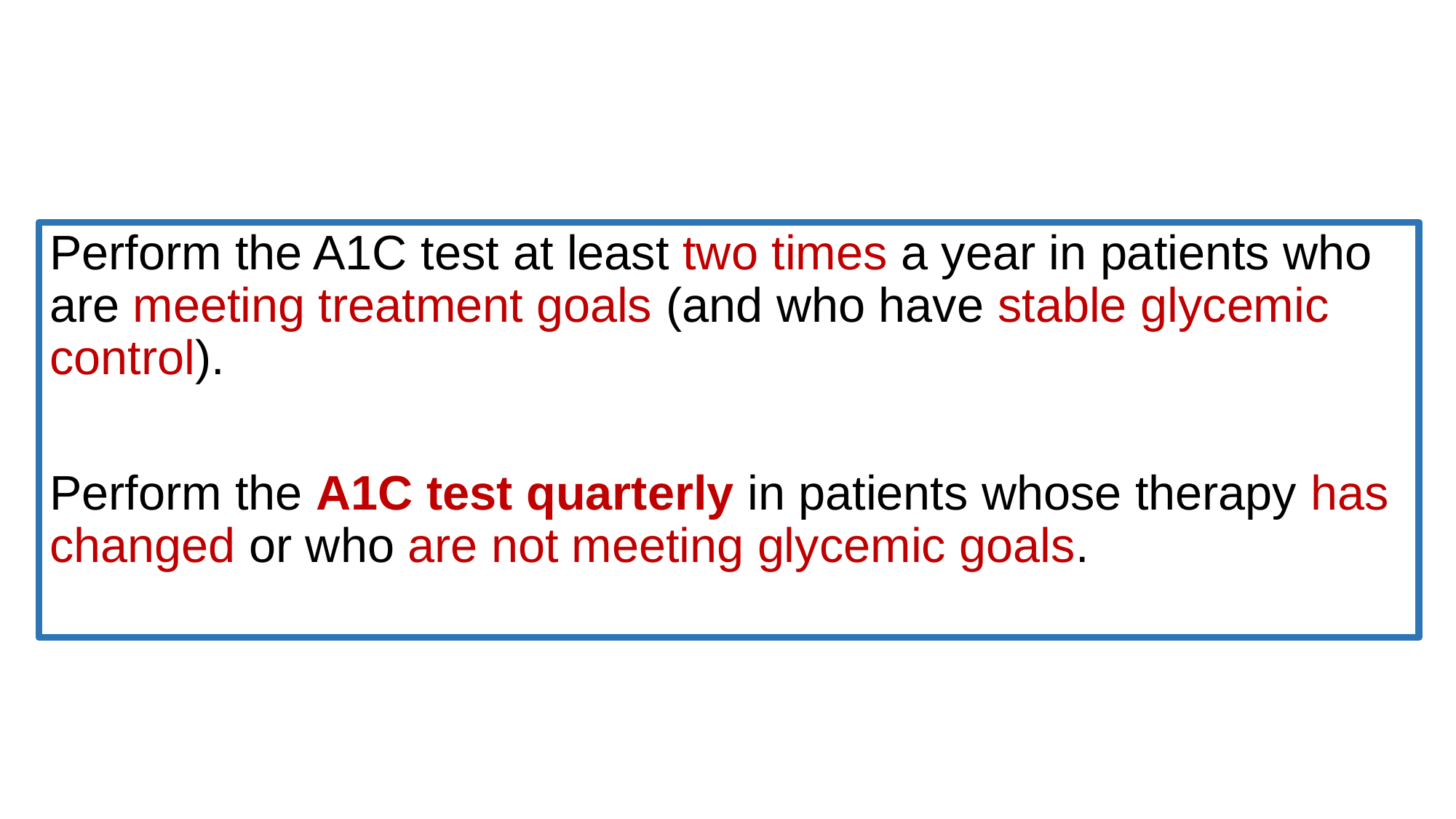

Perform the A1C test at least two times a year in patients who are meeting treatment goals (and who have stable glycemic control).

Perform the A1C test quarterly in patients whose therapy has changed or who are not meeting glycemic goals.